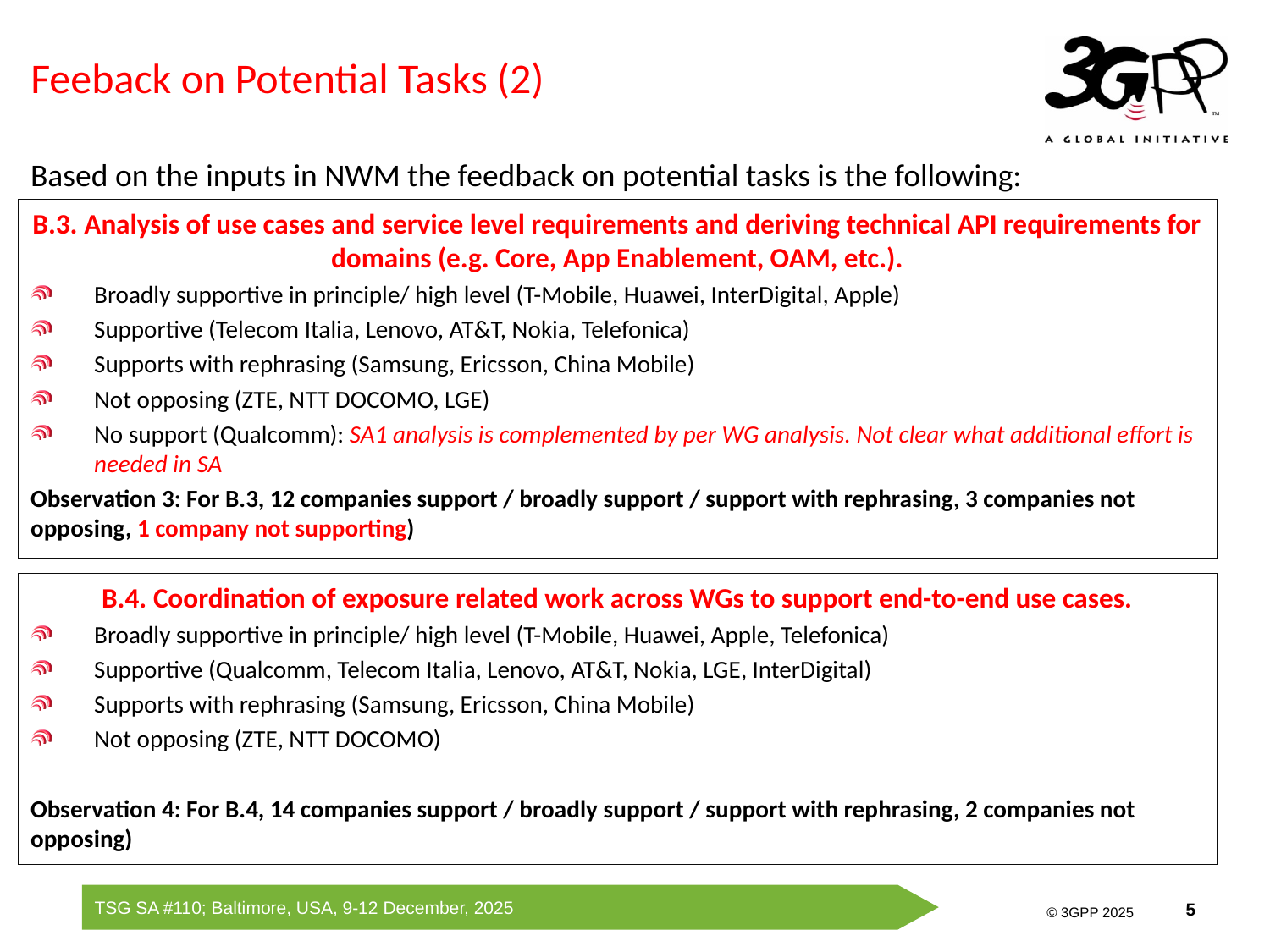

# Feeback on Potential Tasks (2)
Based on the inputs in NWM the feedback on potential tasks is the following:
B.3. Analysis of use cases and service level requirements and deriving technical API requirements for domains (e.g. Core, App Enablement, OAM, etc.).
Broadly supportive in principle/ high level (T-Mobile, Huawei, InterDigital, Apple)
Supportive (Telecom Italia, Lenovo, AT&T, Nokia, Telefonica)
Supports with rephrasing (Samsung, Ericsson, China Mobile)
Not opposing (ZTE, NTT DOCOMO, LGE)
No support (Qualcomm): SA1 analysis is complemented by per WG analysis. Not clear what additional effort is needed in SA
Observation 3: For B.3, 12 companies support / broadly support / support with rephrasing, 3 companies not opposing, 1 company not supporting)
B.4. Coordination of exposure related work across WGs to support end-to-end use cases.
Broadly supportive in principle/ high level (T-Mobile, Huawei, Apple, Telefonica)
Supportive (Qualcomm, Telecom Italia, Lenovo, AT&T, Nokia, LGE, InterDigital)
Supports with rephrasing (Samsung, Ericsson, China Mobile)
Not opposing (ZTE, NTT DOCOMO)

Observation 4: For B.4, 14 companies support / broadly support / support with rephrasing, 2 companies not opposing)